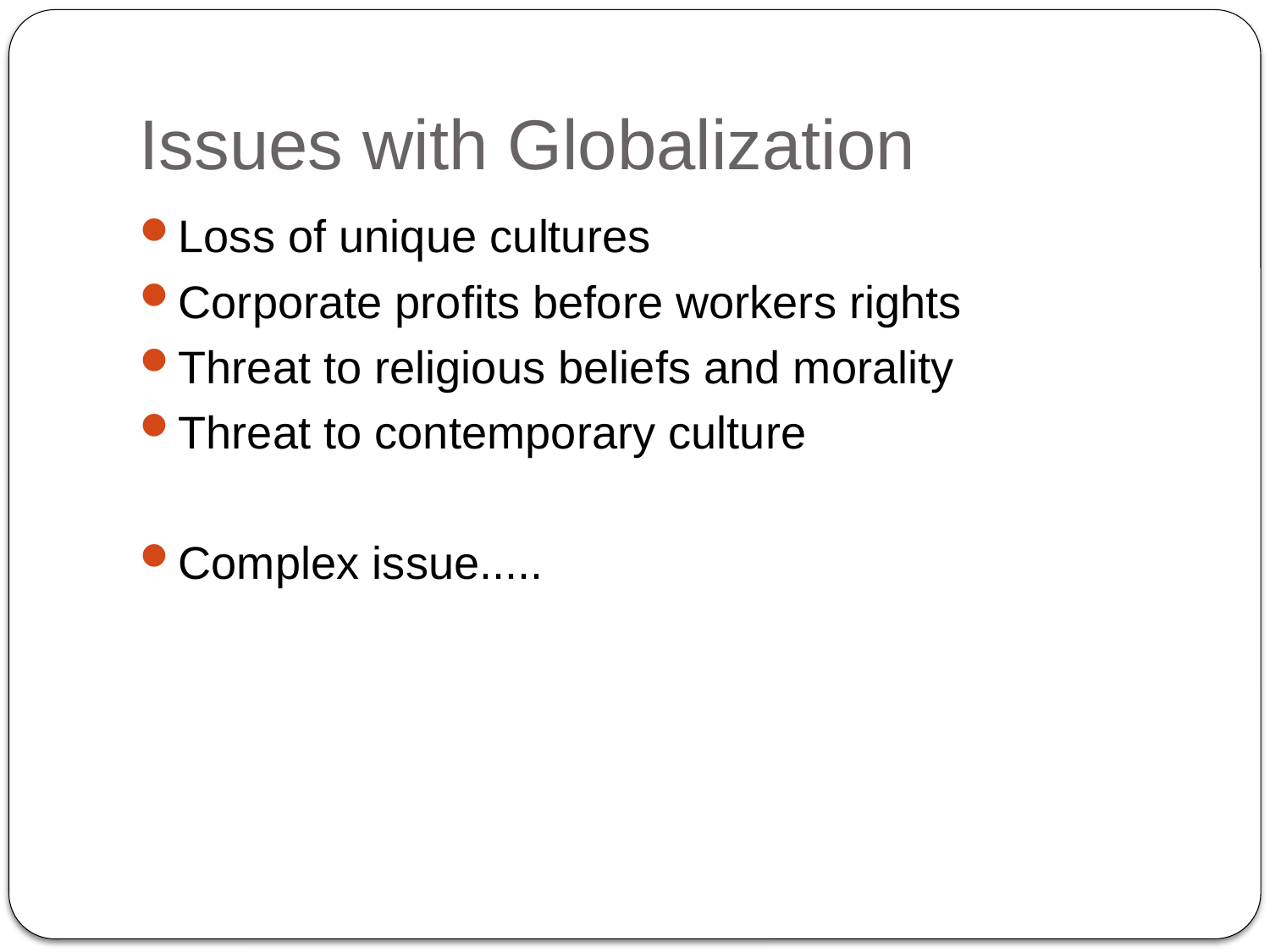

# Issues with Globalization
Loss of unique cultures
Corporate profits before workers rights
Threat to religious beliefs and morality
Threat to contemporary culture

Complex issue.....